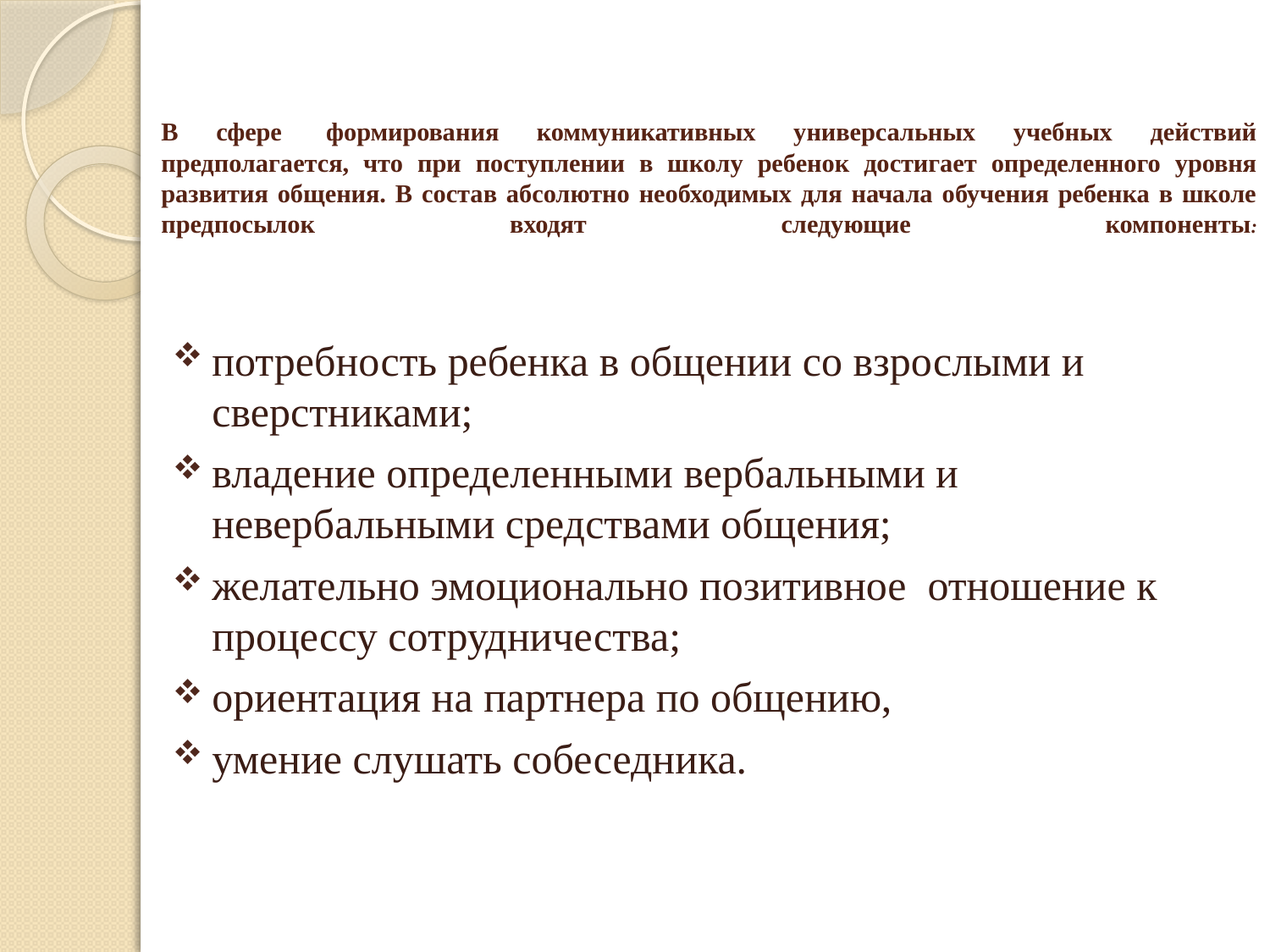

# В сфере  формирования коммуникативных универсальных учебных действий предполагается, что при поступлении в школу ребенок достигает определенного уровня развития общения. В состав абсолютно необходимых для начала обучения ребенка в школе предпосылок входят следующие компоненты:
потребность ребенка в общении со взрослыми и сверстниками;
владение определенными вербальными и невербальными средствами общения;
желательно эмоционально позитивное  отношение к  процессу сотрудничества;
ориентация на партнера по общению,
умение слушать собеседника.